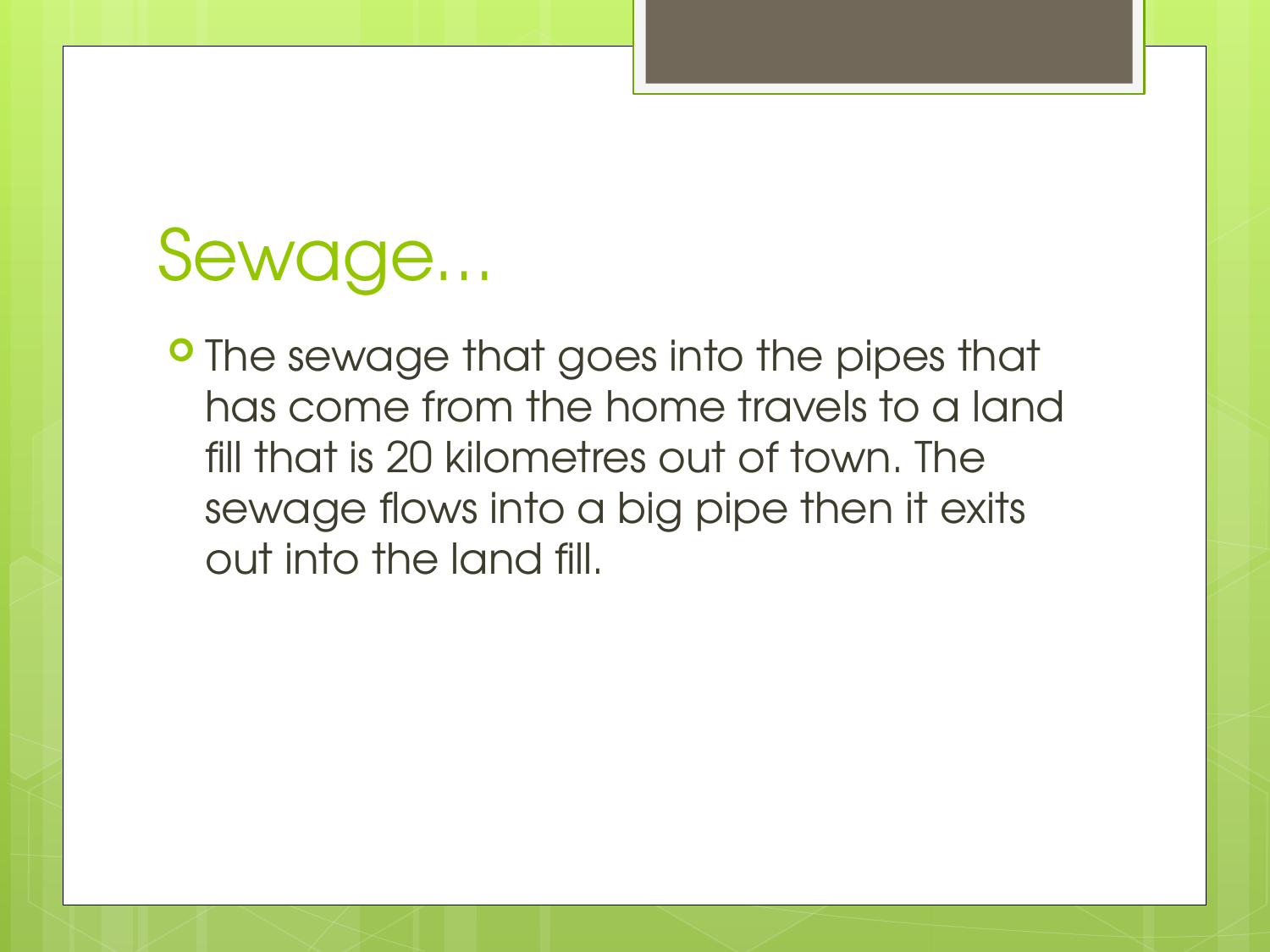

# Sewage…
The sewage that goes into the pipes that has come from the home travels to a land fill that is 20 kilometres out of town. The sewage flows into a big pipe then it exits out into the land fill.